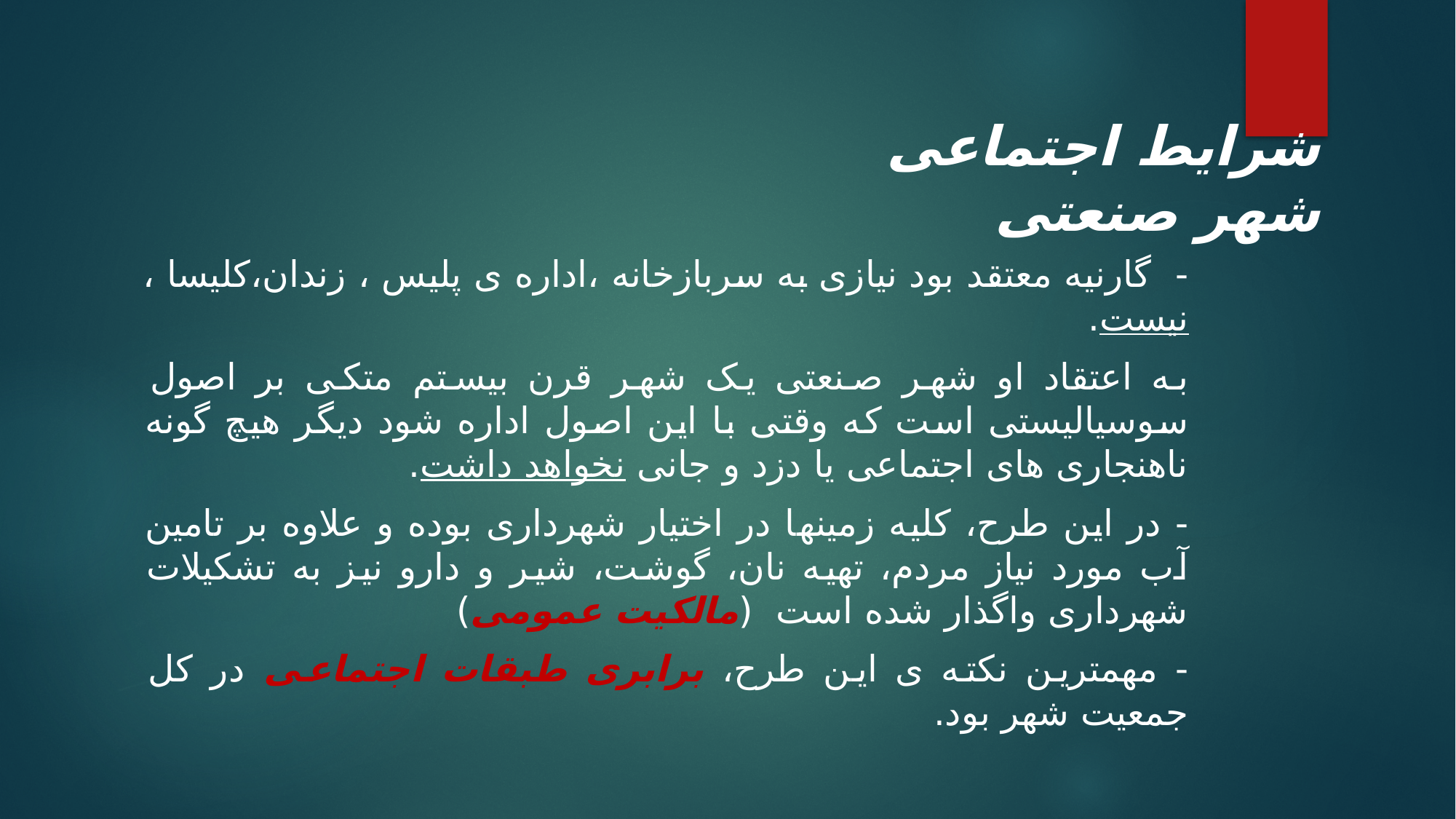

# شرایط اجتماعی شهر صنعتی
-  گارنیه معتقد بود نیازی به سربازخانه ،اداره ی پلیس ، زندان،کلیسا ، نیست.
به اعتقاد او شهر صنعتی یک شهر قرن بیستم متکی بر اصول سوسیالیستی است که وقتی با این اصول اداره شود دیگر هیچ گونه ناهنجاری های اجتماعی یا دزد و جانی نخواهد داشت.
- در این طرح، کلیه زمینها در اختیار شهرداری بوده و علاوه بر تامین آب مورد نیاز مردم، تهیه نان، گوشت، شیر و دارو نیز به تشکیلات شهرداری واگذار شده است  (مالکیت عمومی)
- مهمترین نکته ی این طرح، برابری طبقات اجتماعی در کل جمعیت شهر بود.